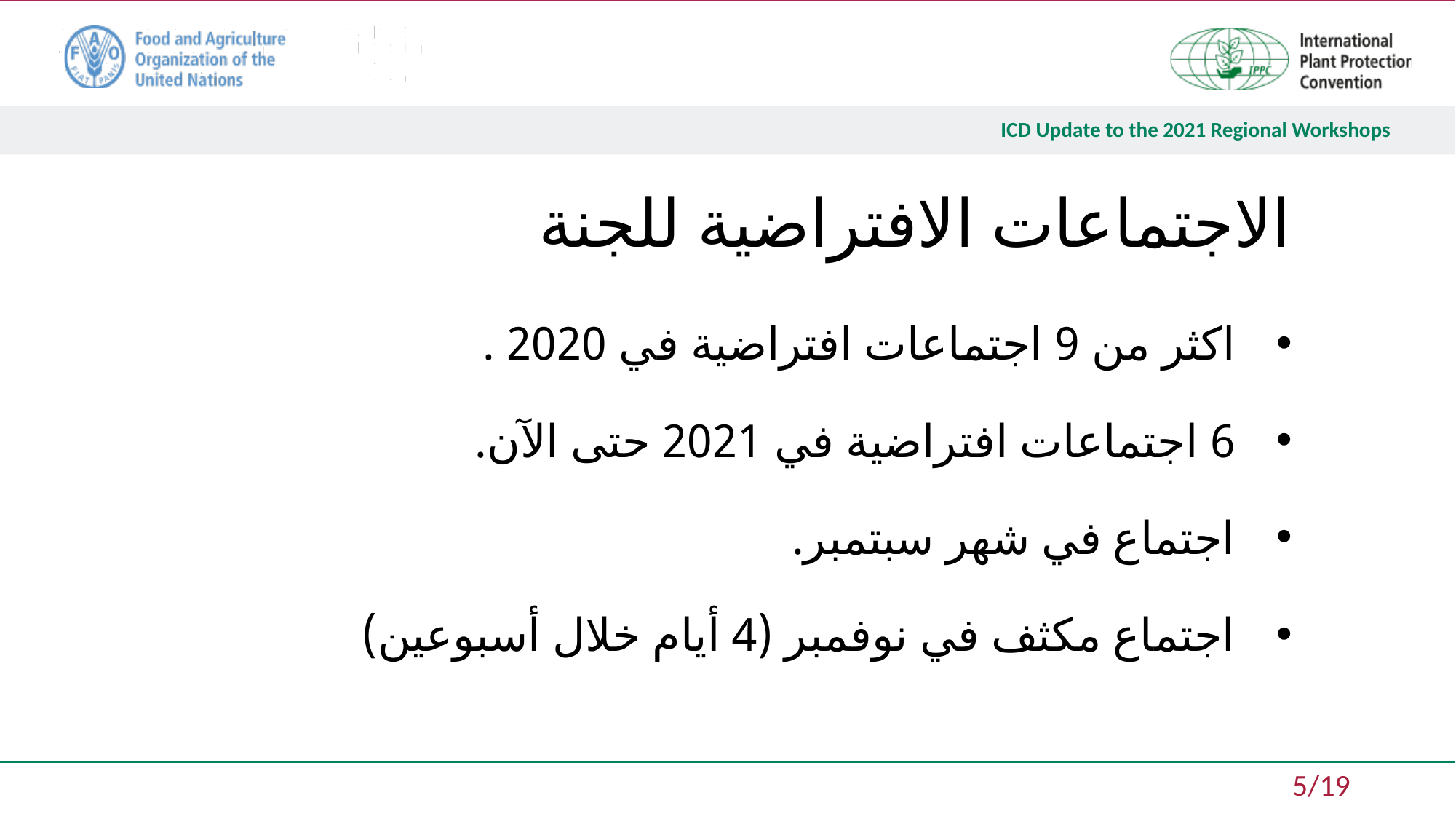

# الاجتماعات الافتراضية للجنة
اكثر من 9 اجتماعات افتراضية في 2020 .
6 اجتماعات افتراضية في 2021 حتى الآن.
اجتماع في شهر سبتمبر.
اجتماع مكثف في نوفمبر (4 أيام خلال أسبوعين)